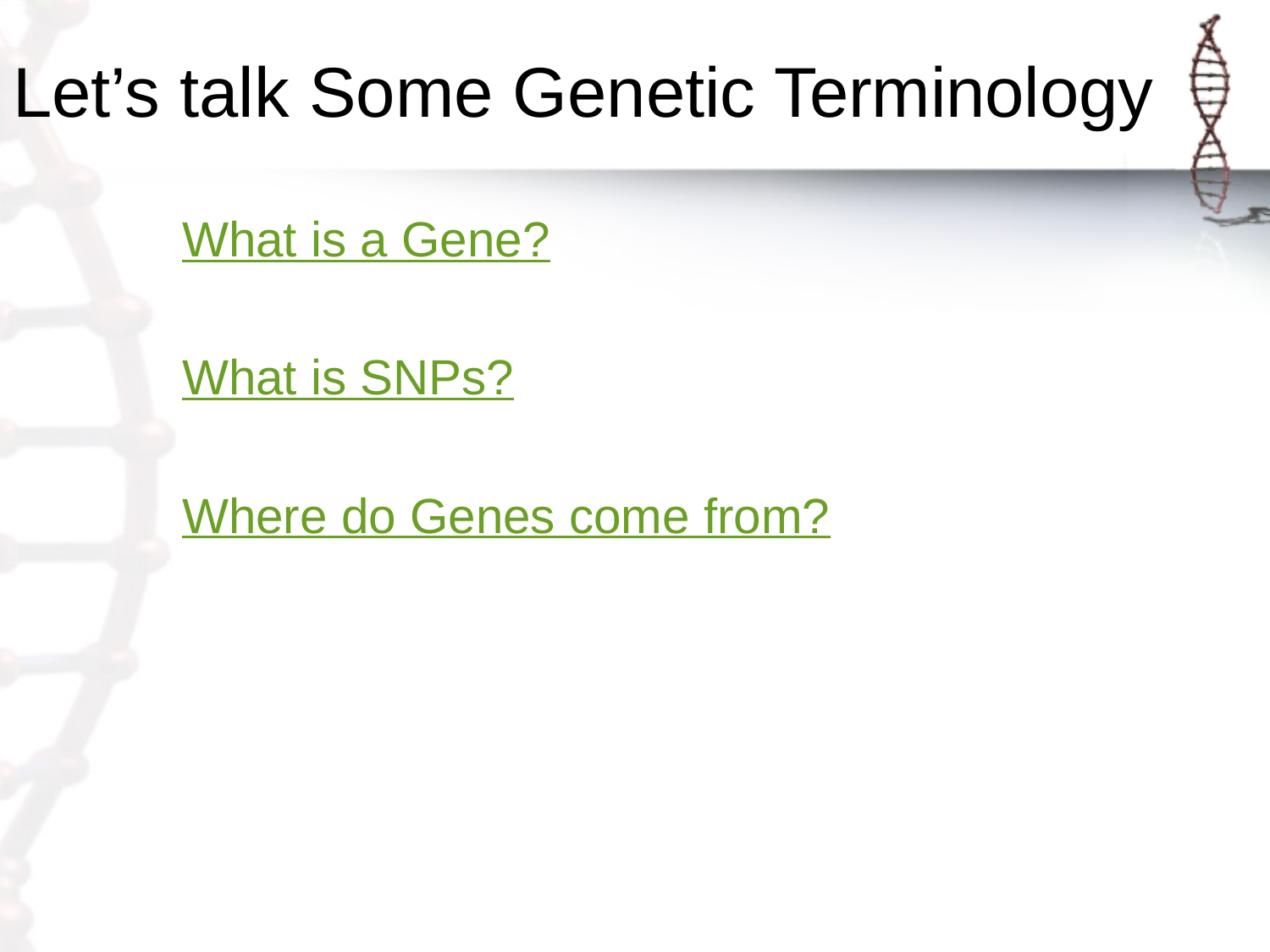

# Let’s talk Some Genetic Terminology
What is a Gene?

What is SNPs?

Where do Genes come from?